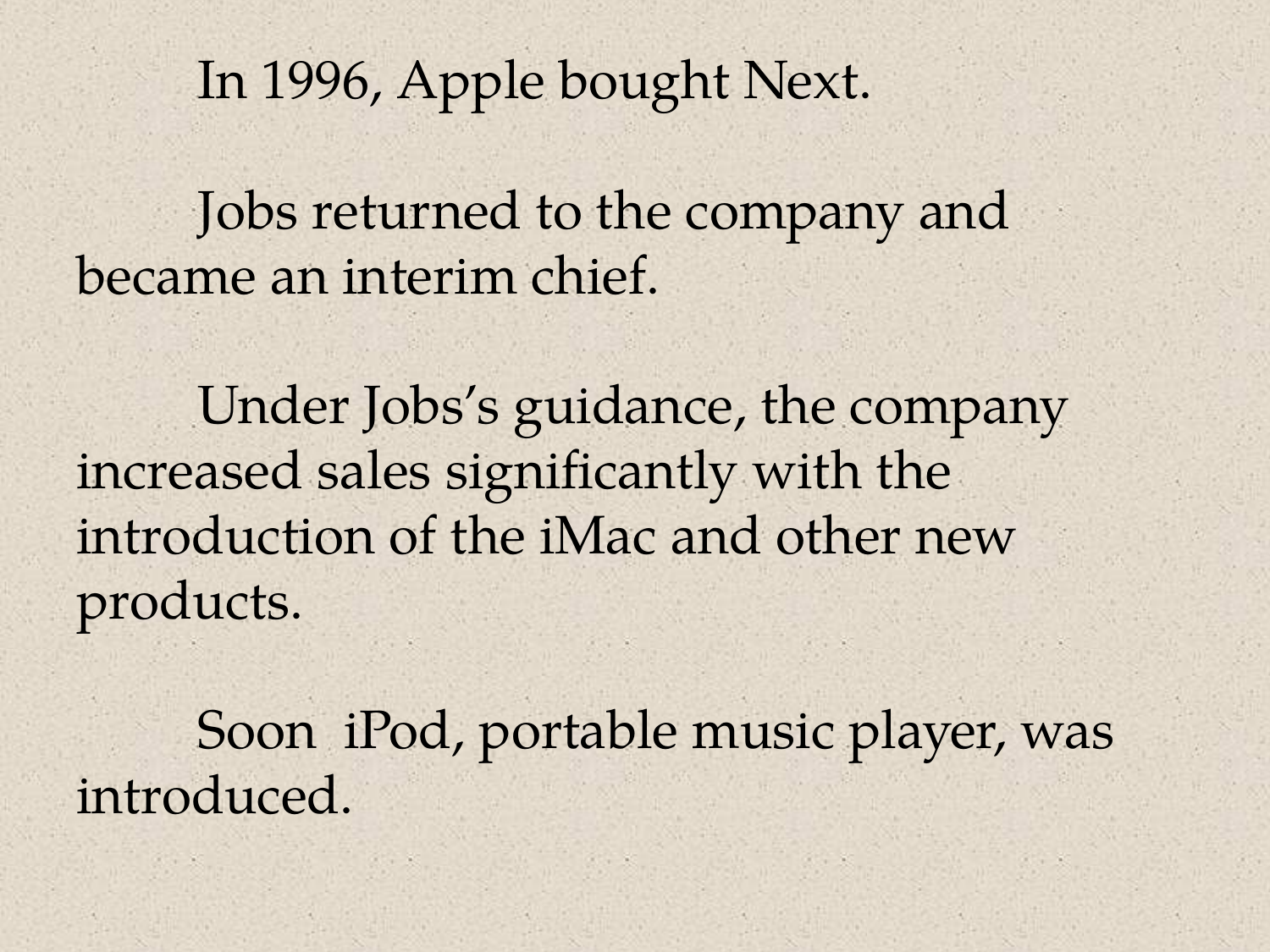

# In 1996, Apple bought Next. Jobs returned to the company and became an interim chief. Under Jobs’s guidance, the company increased sales significantly with the introduction of the iMac and other new products. Soon  iPod, portable music player, was introduced.